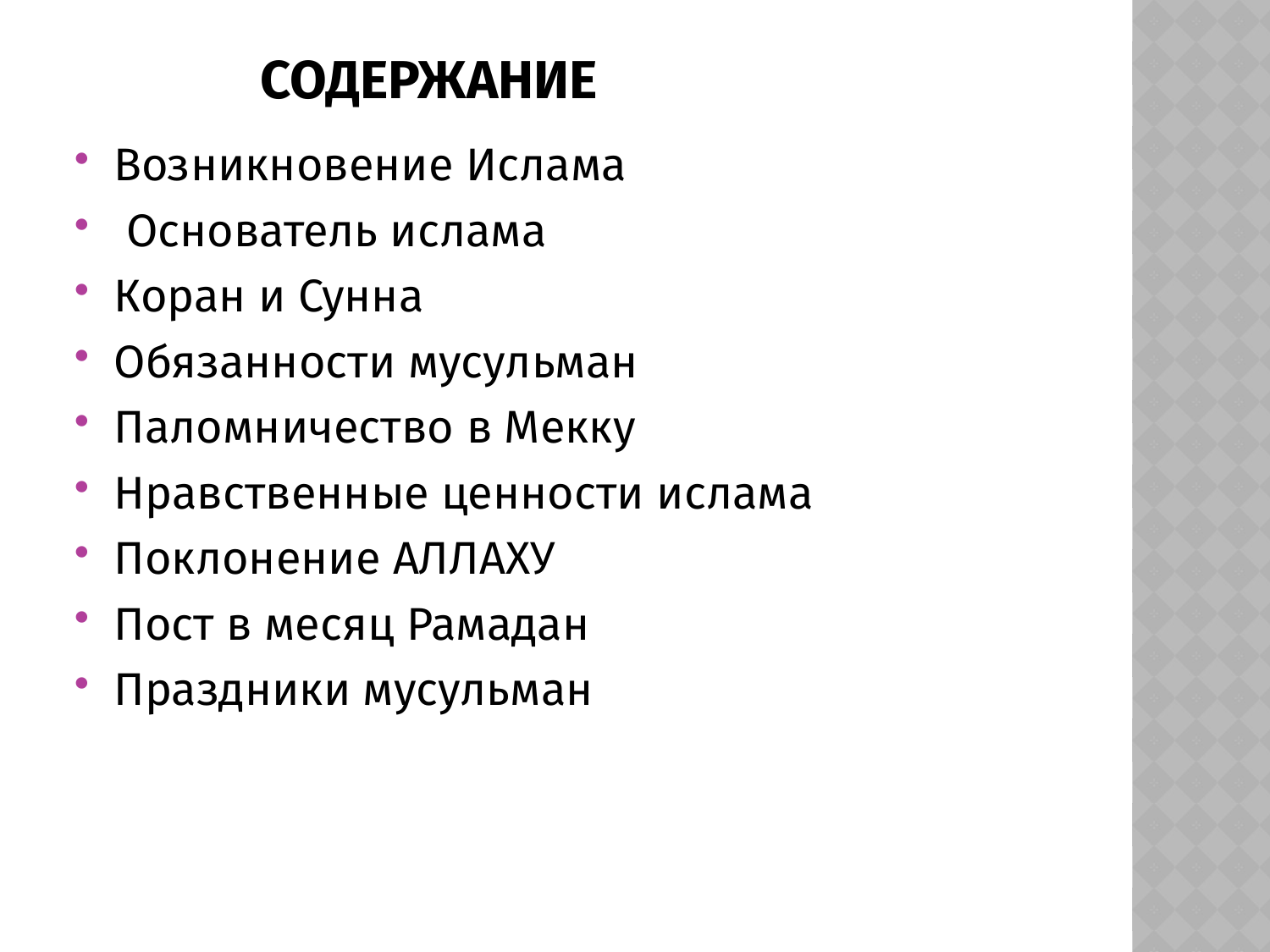

# содержание
Возникновение Ислама
 Основатель ислама
Коран и Сунна
Обязанности мусульман
Паломничество в Мекку
Нравственные ценности ислама
Поклонение АЛЛАХУ
Пост в месяц Рамадан
Праздники мусульман